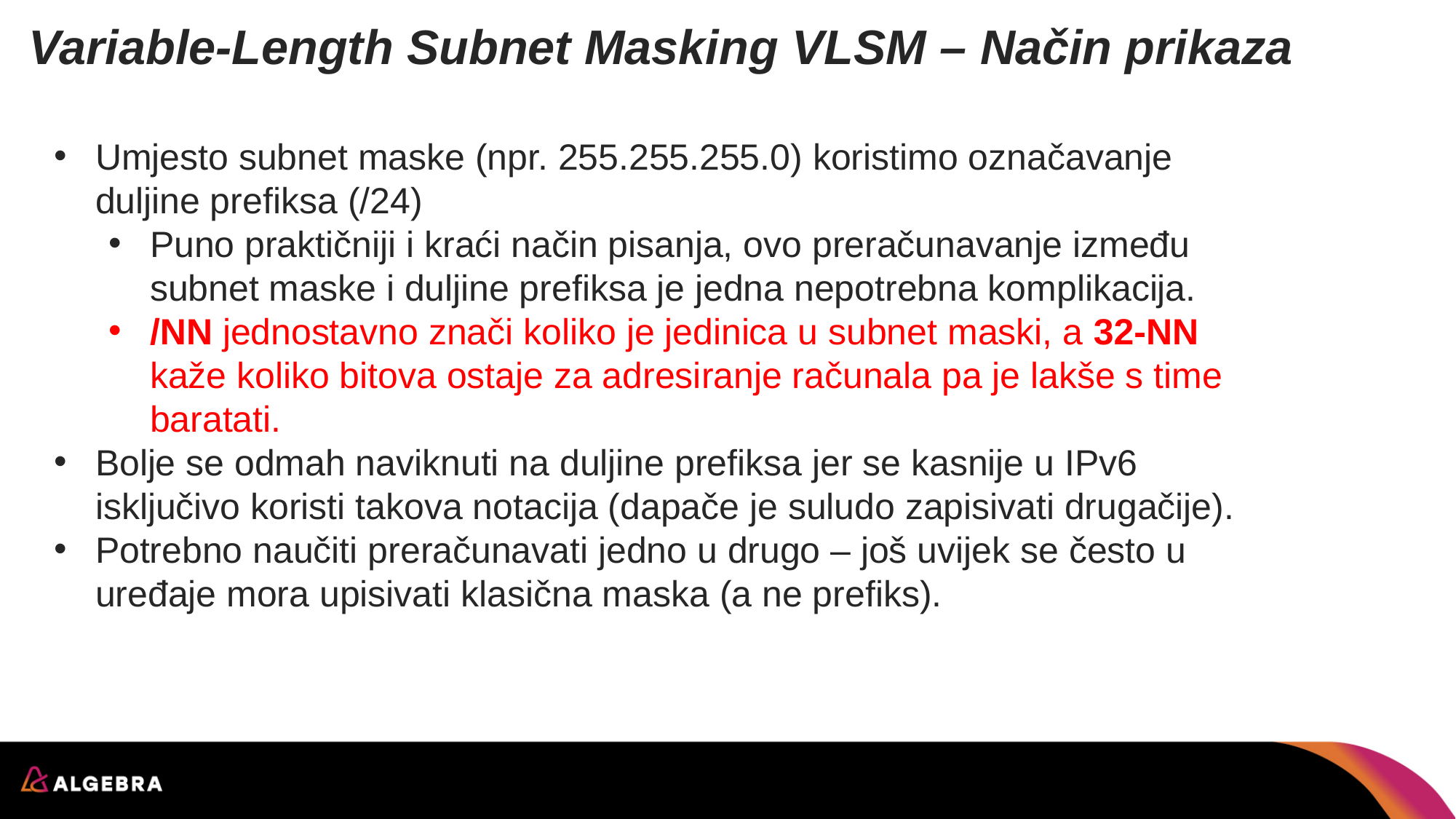

# Variable-Length Subnet Masking VLSM – Način prikaza
Umjesto subnet maske (npr. 255.255.255.0) koristimo označavanje duljine prefiksa (/24)
Puno praktičniji i kraći način pisanja, ovo preračunavanje između subnet maske i duljine prefiksa je jedna nepotrebna komplikacija.
/NN jednostavno znači koliko je jedinica u subnet maski, a 32-NN kaže koliko bitova ostaje za adresiranje računala pa je lakše s time baratati.
Bolje se odmah naviknuti na duljine prefiksa jer se kasnije u IPv6 isključivo koristi takova notacija (dapače je suludo zapisivati drugačije).
Potrebno naučiti preračunavati jedno u drugo – još uvijek se često u uređaje mora upisivati klasična maska (a ne prefiks).